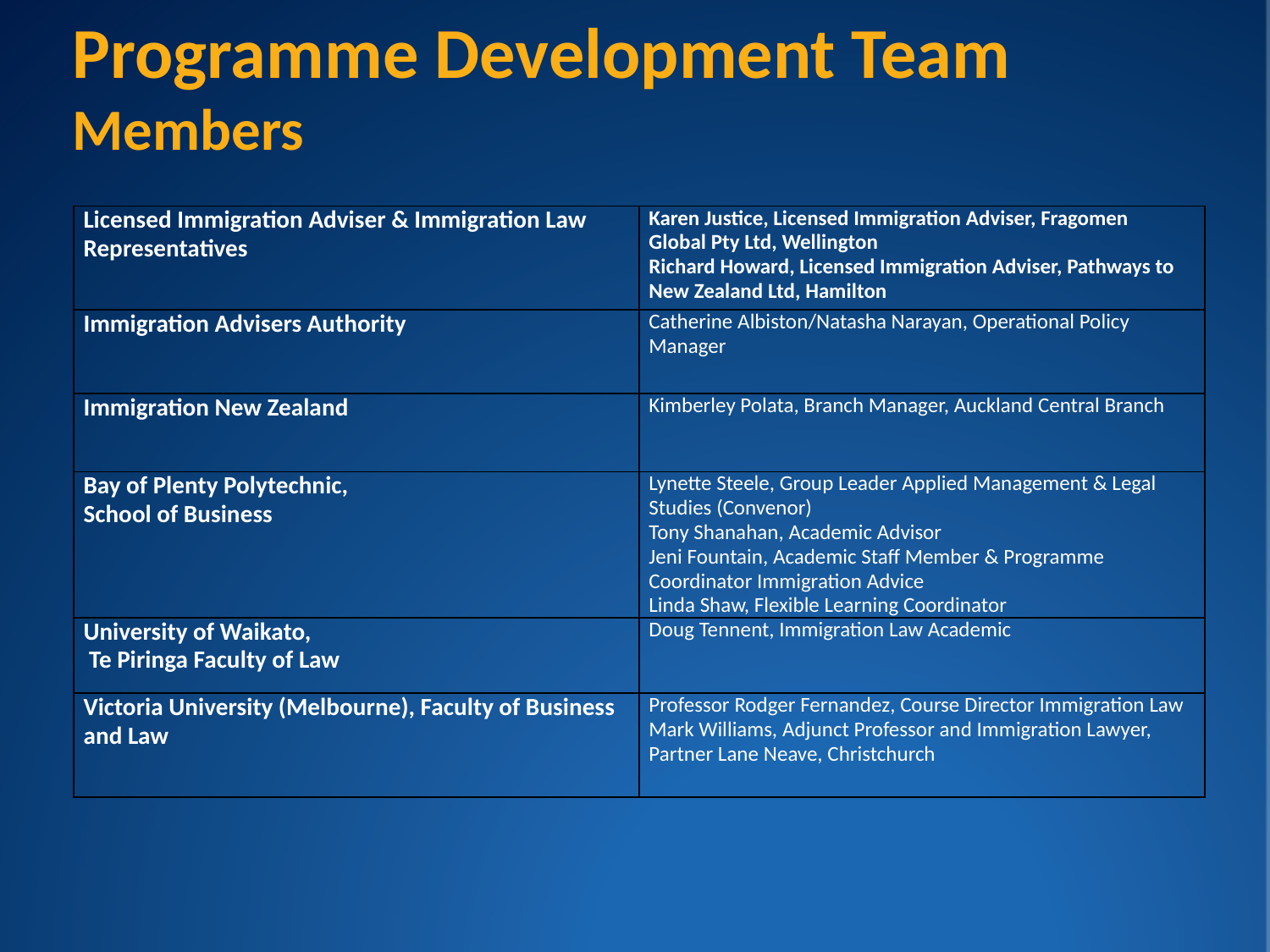

Programme Development Team Members
| Licensed Immigration Adviser & Immigration Law Representatives | Karen Justice, Licensed Immigration Adviser, Fragomen Global Pty Ltd, Wellington Richard Howard, Licensed Immigration Adviser, Pathways to New Zealand Ltd, Hamilton |
| --- | --- |
| Immigration Advisers Authority | Catherine Albiston/Natasha Narayan, Operational Policy Manager |
| Immigration New Zealand | Kimberley Polata, Branch Manager, Auckland Central Branch |
| Bay of Plenty Polytechnic, School of Business | Lynette Steele, Group Leader Applied Management & Legal Studies (Convenor) Tony Shanahan, Academic Advisor Jeni Fountain, Academic Staff Member & Programme Coordinator Immigration Advice Linda Shaw, Flexible Learning Coordinator |
| University of Waikato, Te Piringa Faculty of Law | Doug Tennent, Immigration Law Academic |
| Victoria University (Melbourne), Faculty of Business and Law | Professor Rodger Fernandez, Course Director Immigration Law Mark Williams, Adjunct Professor and Immigration Lawyer, Partner Lane Neave, Christchurch |